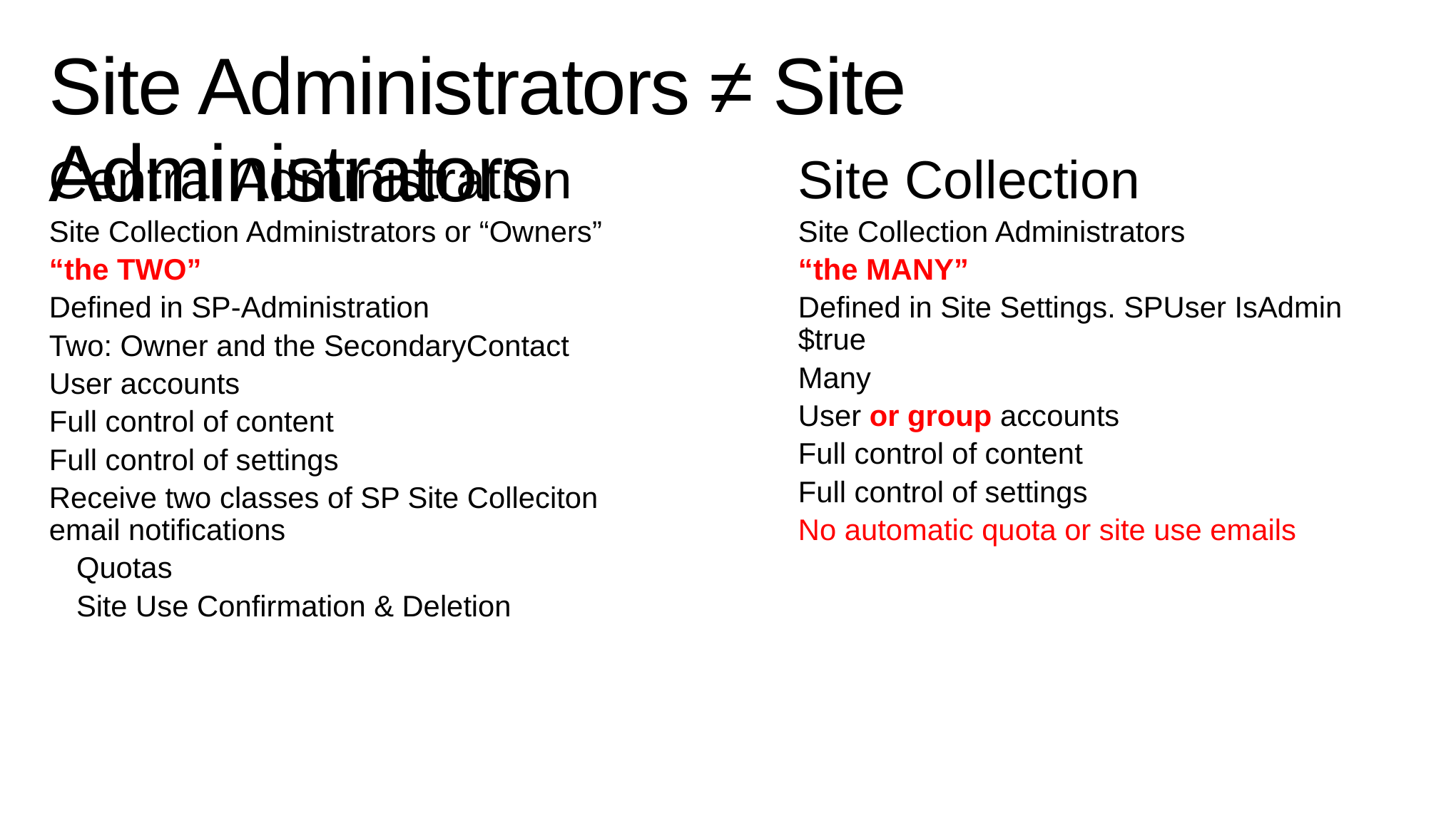

# Site Administrators ≠ Site Administrators
Central Administration
Site Collection Administrators or “Owners”
“the TWO”
Defined in SP-Administration
Two: Owner and the SecondaryContact
User accounts
Full control of content
Full control of settings
Receive two classes of SP Site Colleciton email notifications
Quotas
Site Use Confirmation & Deletion
Site Collection
Site Collection Administrators
“the MANY”
Defined in Site Settings. SPUser IsAdmin $true
Many
User or group accounts
Full control of content
Full control of settings
No automatic quota or site use emails